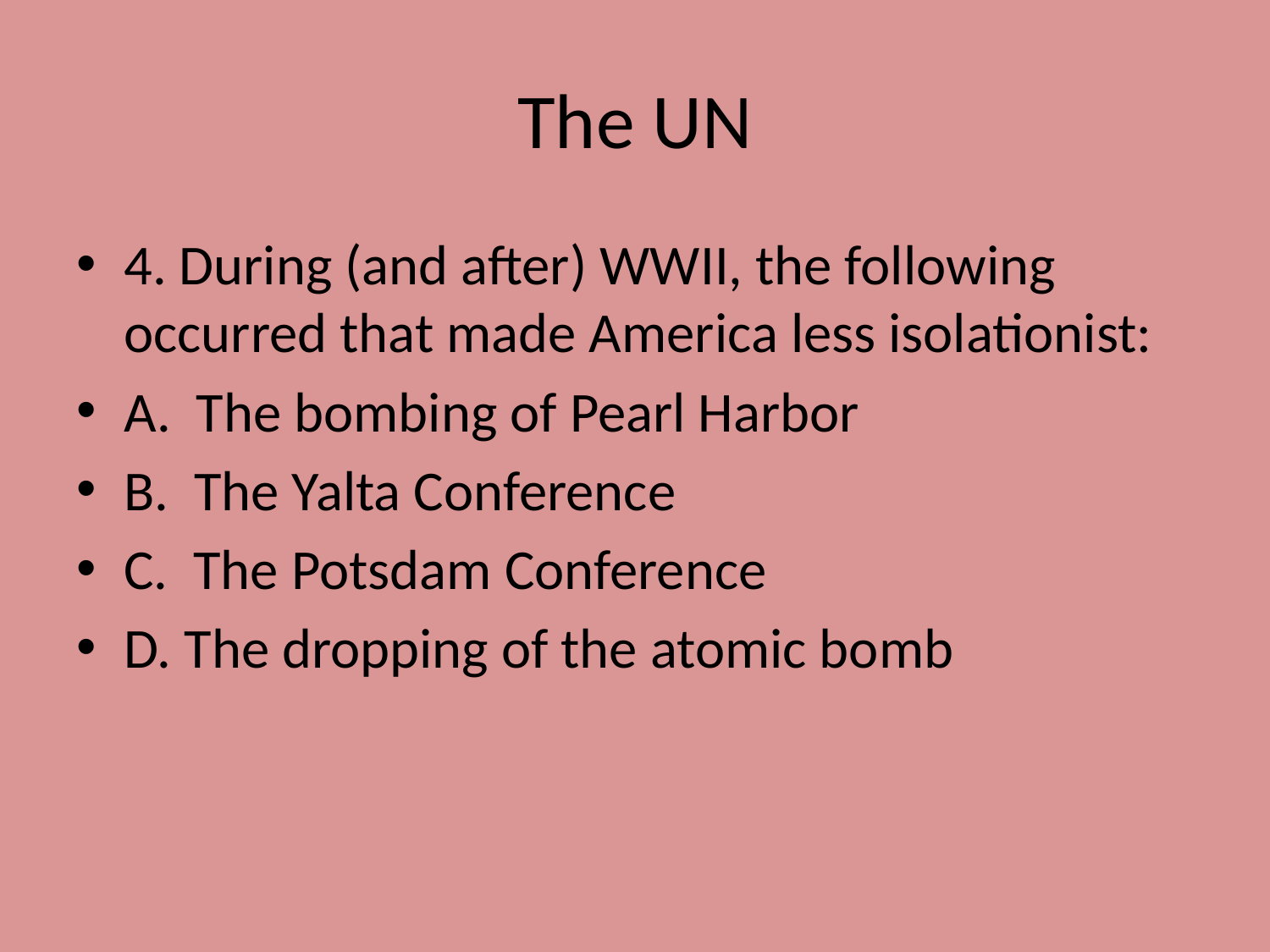

# The UN
4. During (and after) WWII, the following occurred that made America less isolationist:
A.  The bombing of Pearl Harbor
B.  The Yalta Conference
C.  The Potsdam Conference
D. The dropping of the atomic bomb